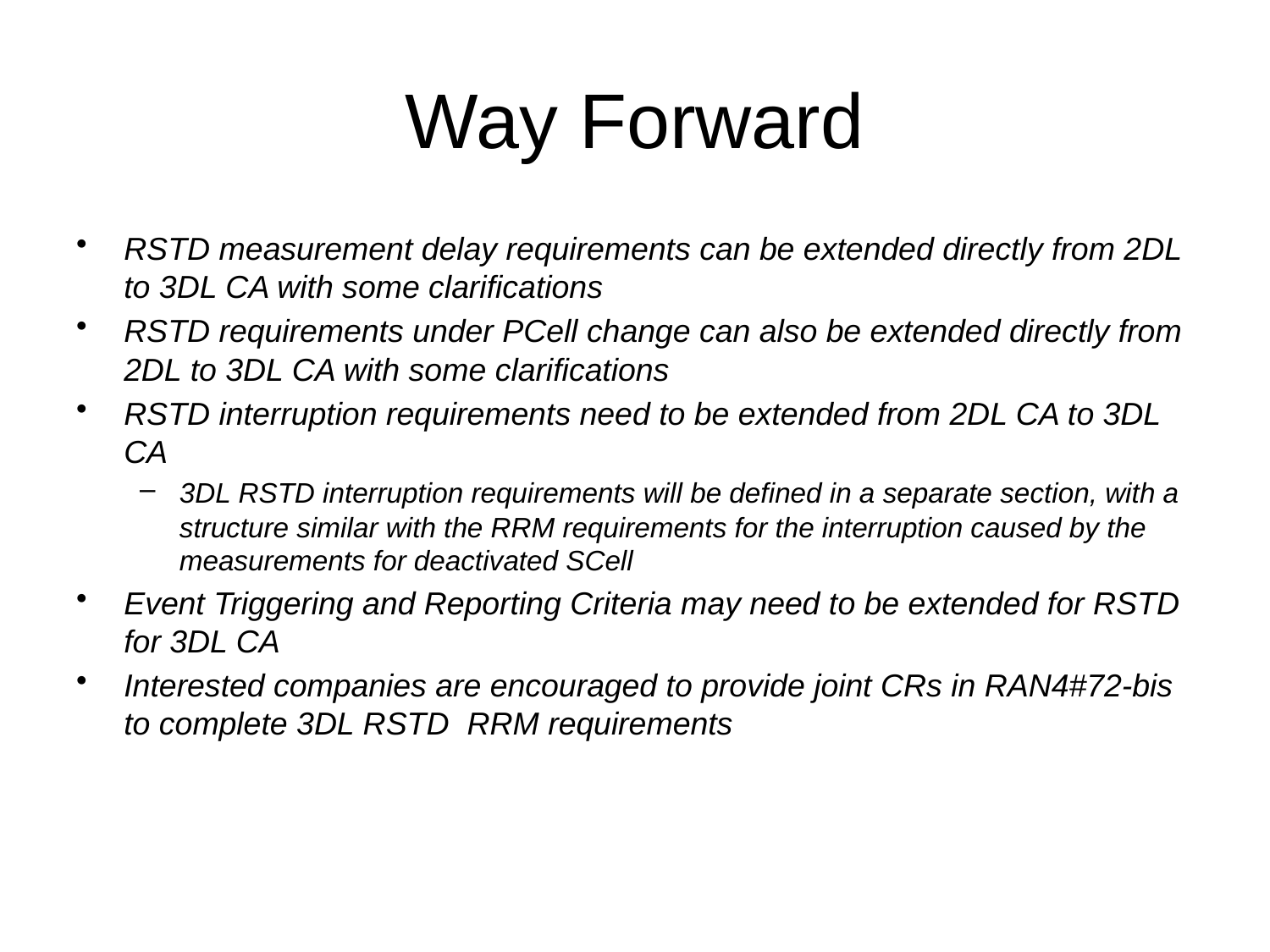

# Way Forward
RSTD measurement delay requirements can be extended directly from 2DL to 3DL CA with some clarifications
RSTD requirements under PCell change can also be extended directly from 2DL to 3DL CA with some clarifications
RSTD interruption requirements need to be extended from 2DL CA to 3DL CA
3DL RSTD interruption requirements will be defined in a separate section, with a structure similar with the RRM requirements for the interruption caused by the measurements for deactivated SCell
Event Triggering and Reporting Criteria may need to be extended for RSTD for 3DL CA
Interested companies are encouraged to provide joint CRs in RAN4#72-bis to complete 3DL RSTD  RRM requirements